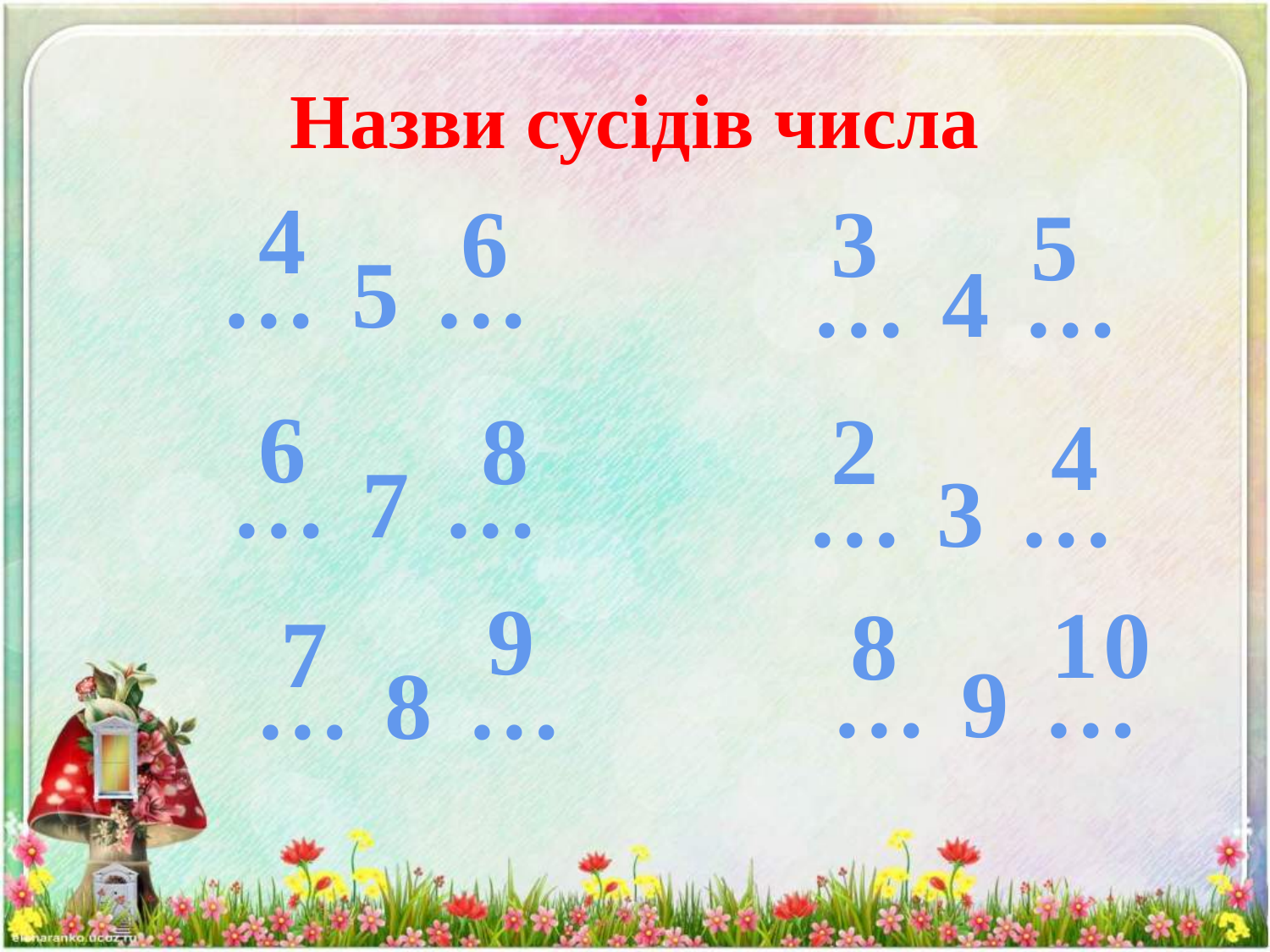

# Назви сусідів числа
4
6
3
5
… 5 …
… 4 …
6
8
2
4
… 7 …
… 3 …
9
10
8
7
… 9 …
… 8 …